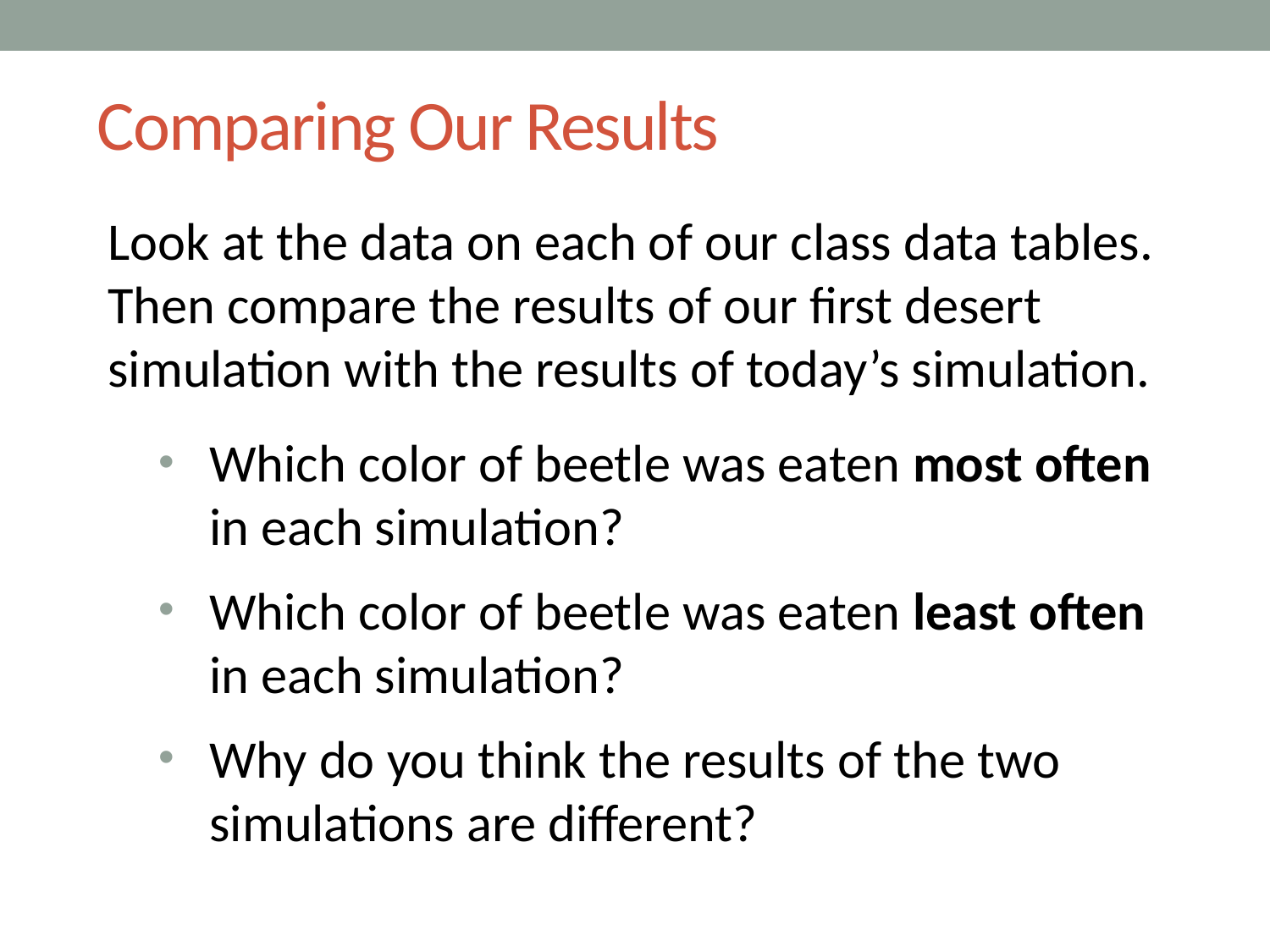

# Comparing Our Results
Look at the data on each of our class data tables. Then compare the results of our first desert simulation with the results of today’s simulation.
Which color of beetle was eaten most often in each simulation?
Which color of beetle was eaten least often in each simulation?
Why do you think the results of the two simulations are different?